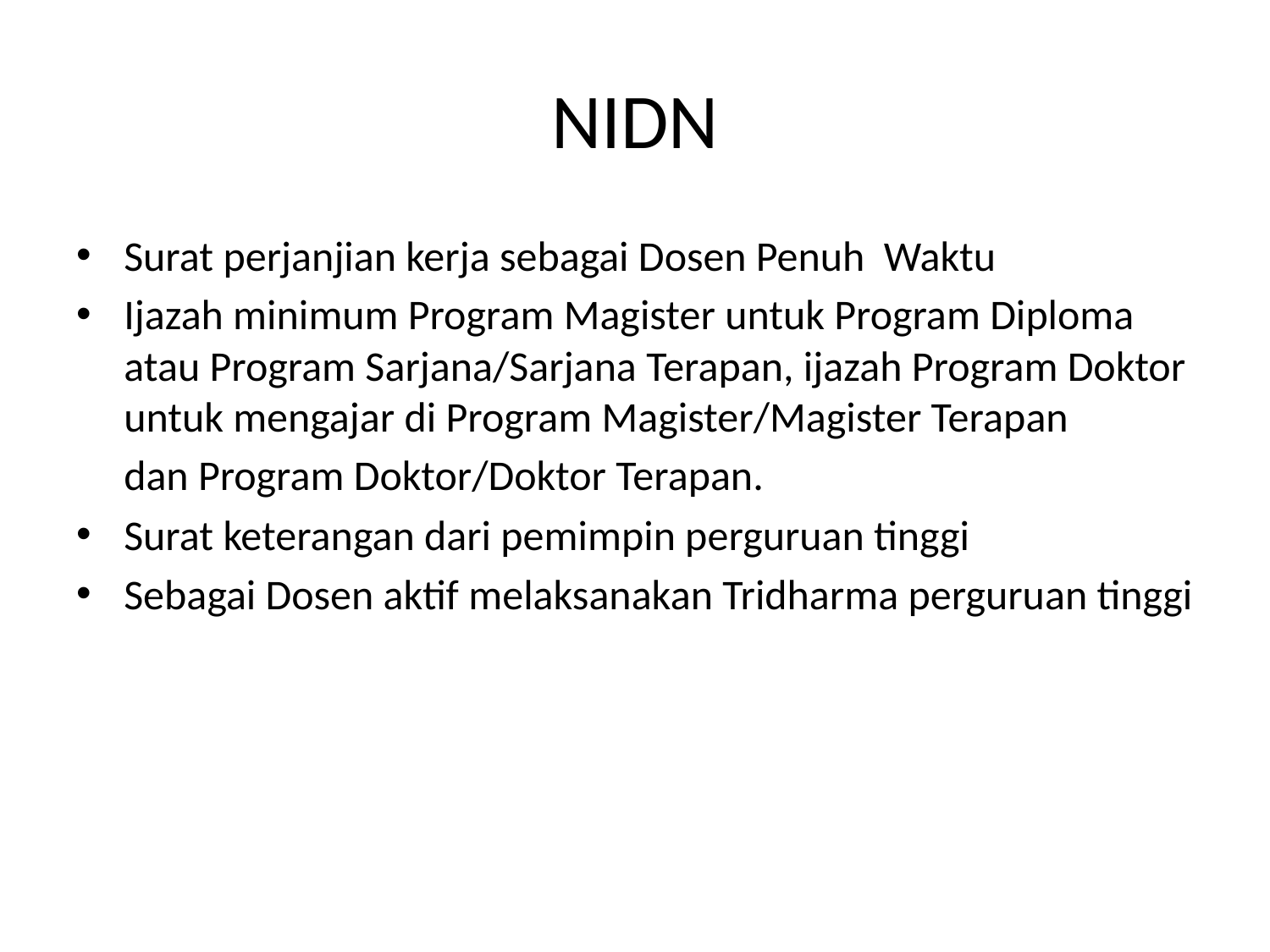

# NIDN
Surat perjanjian kerja sebagai Dosen Penuh  Waktu
Ijazah minimum Program Magister untuk Program Diploma atau Program Sarjana/Sarjana Terapan, ijazah Program Doktor untuk mengajar di Program Magister/Magister Terapan
     dan Program Doktor/Doktor Terapan.
Surat keterangan dari pemimpin perguruan tinggi
Sebagai Dosen aktif melaksanakan Tridharma perguruan tinggi